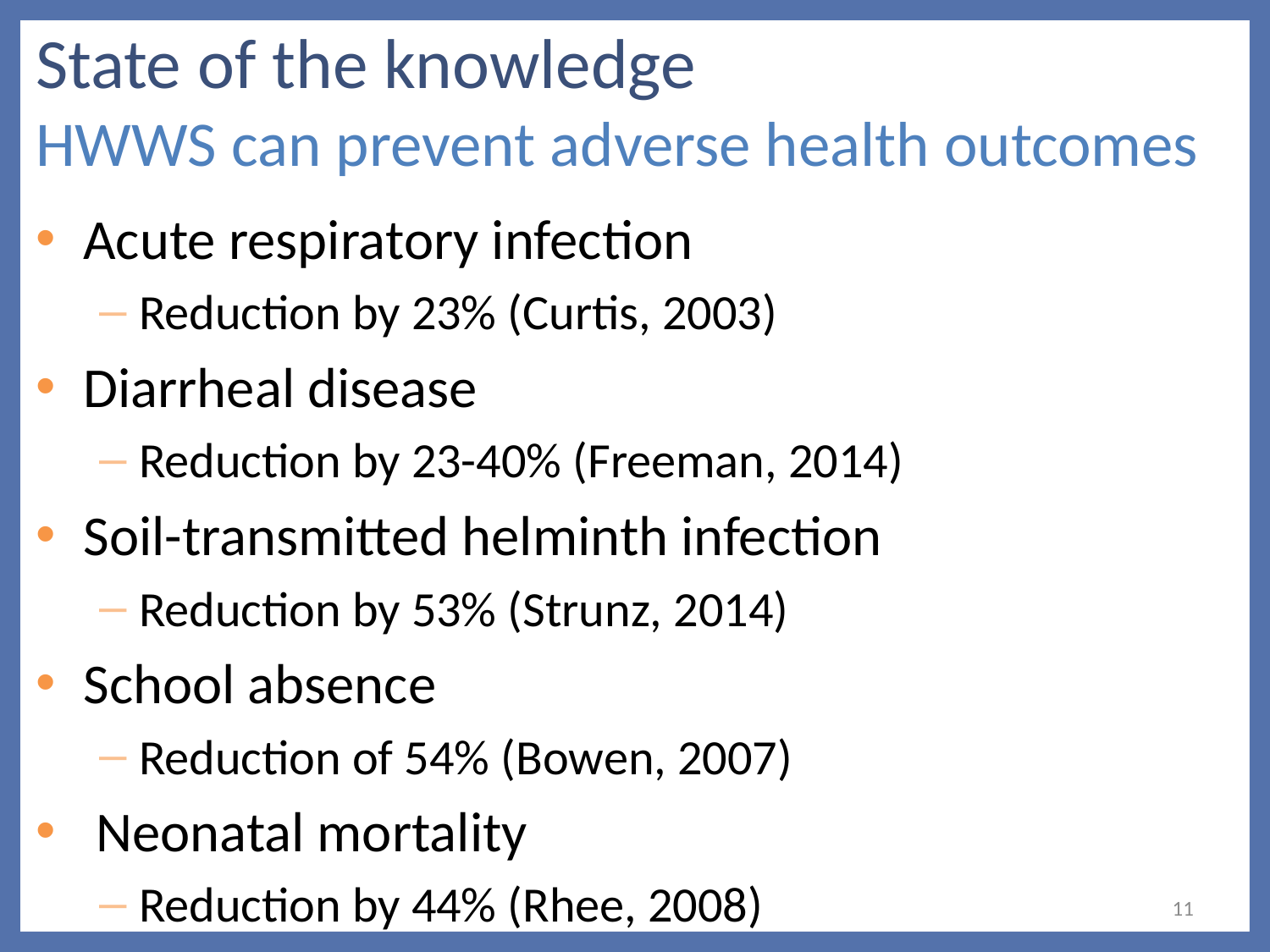

# State of the knowledge HWWS can prevent adverse health outcomes
Acute respiratory infection
Reduction by 23% (Curtis, 2003)
Diarrheal disease
Reduction by 23-40% (Freeman, 2014)
Soil-transmitted helminth infection
Reduction by 53% (Strunz, 2014)
School absence
Reduction of 54% (Bowen, 2007)
 Neonatal mortality
Reduction by 44% (Rhee, 2008)

11